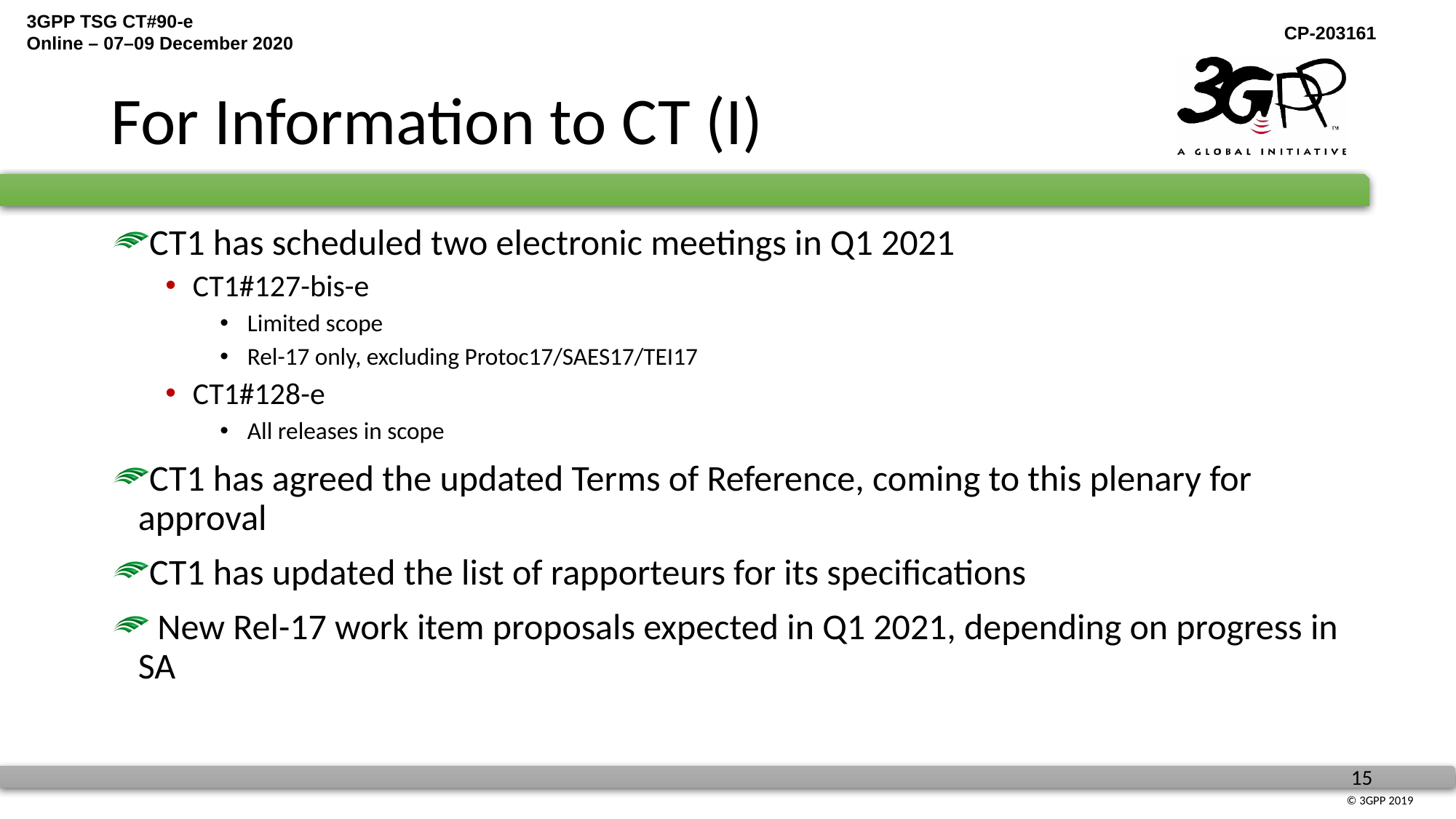

# For Information to CT (I)
CT1 has scheduled two electronic meetings in Q1 2021
CT1#127-bis-e
Limited scope
Rel-17 only, excluding Protoc17/SAES17/TEI17
CT1#128-e
All releases in scope
CT1 has agreed the updated Terms of Reference, coming to this plenary for approval
CT1 has updated the list of rapporteurs for its specifications
 New Rel-17 work item proposals expected in Q1 2021, depending on progress in SA